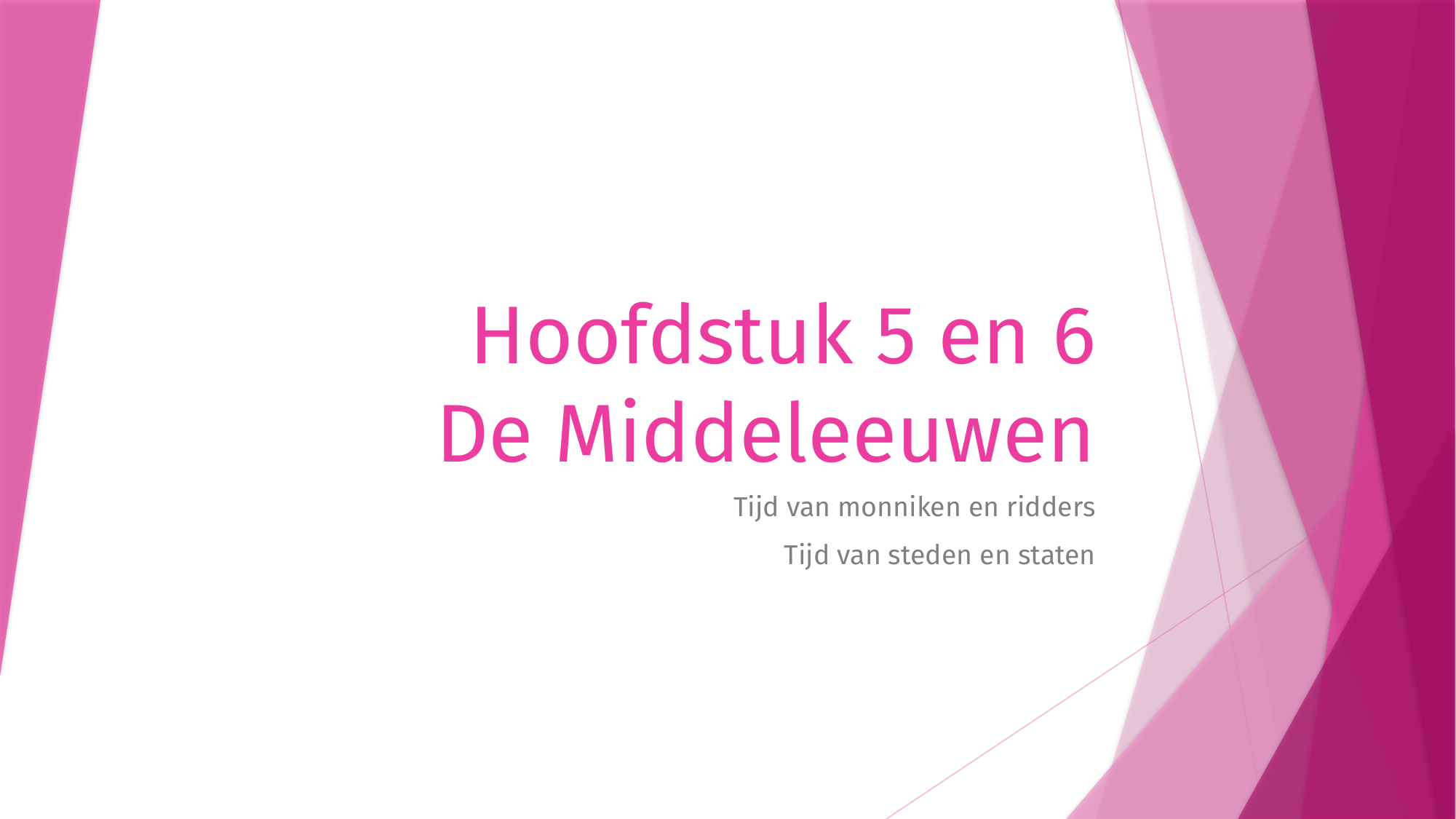

# Hoofdstuk 5 en 6 De Middeleeuwen
Tijd van monniken en ridders
Tijd van steden en staten